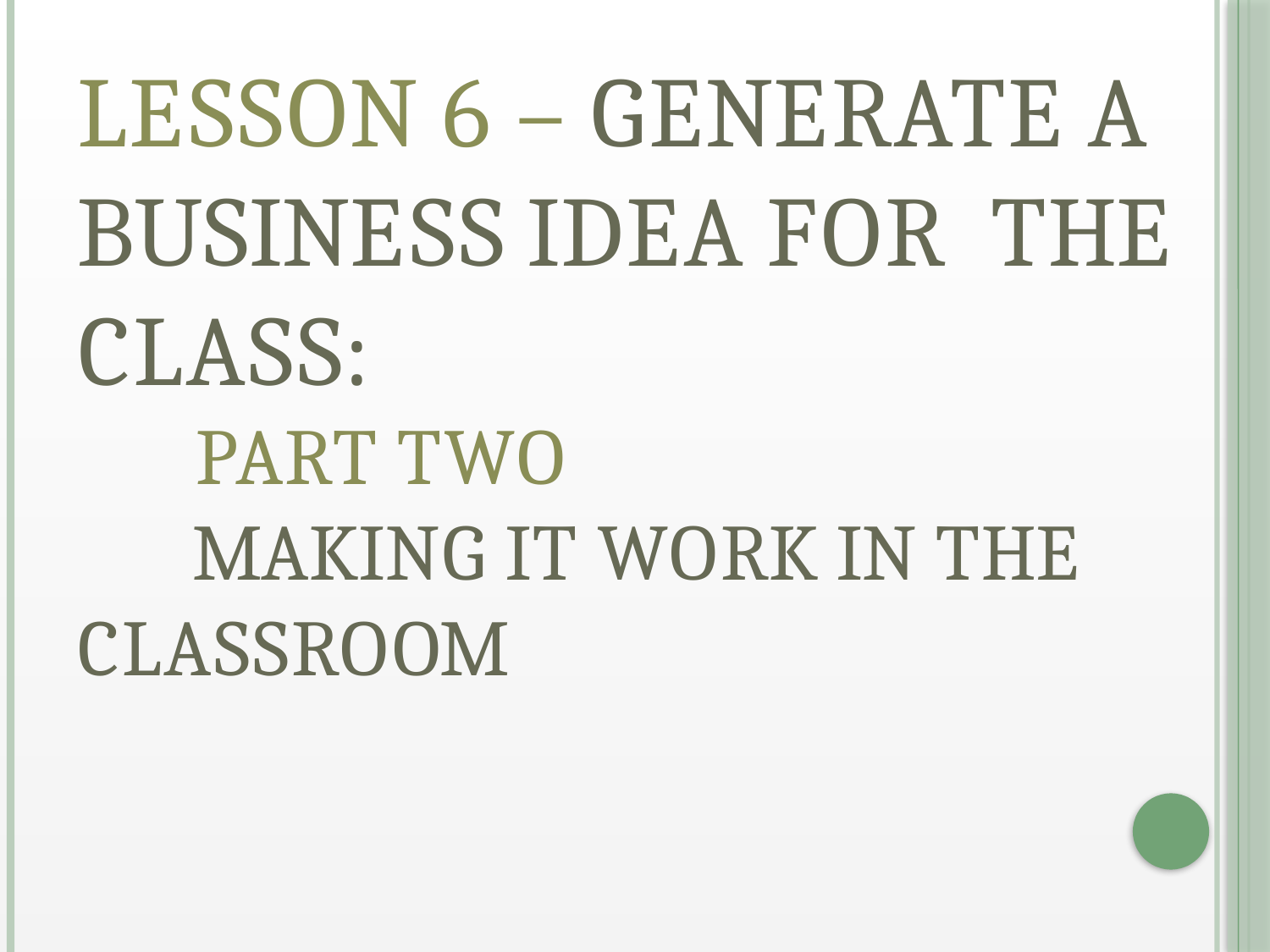

# Lesson 6 – Generate a business idea for  the class: Part two Making it work in the 			classroom